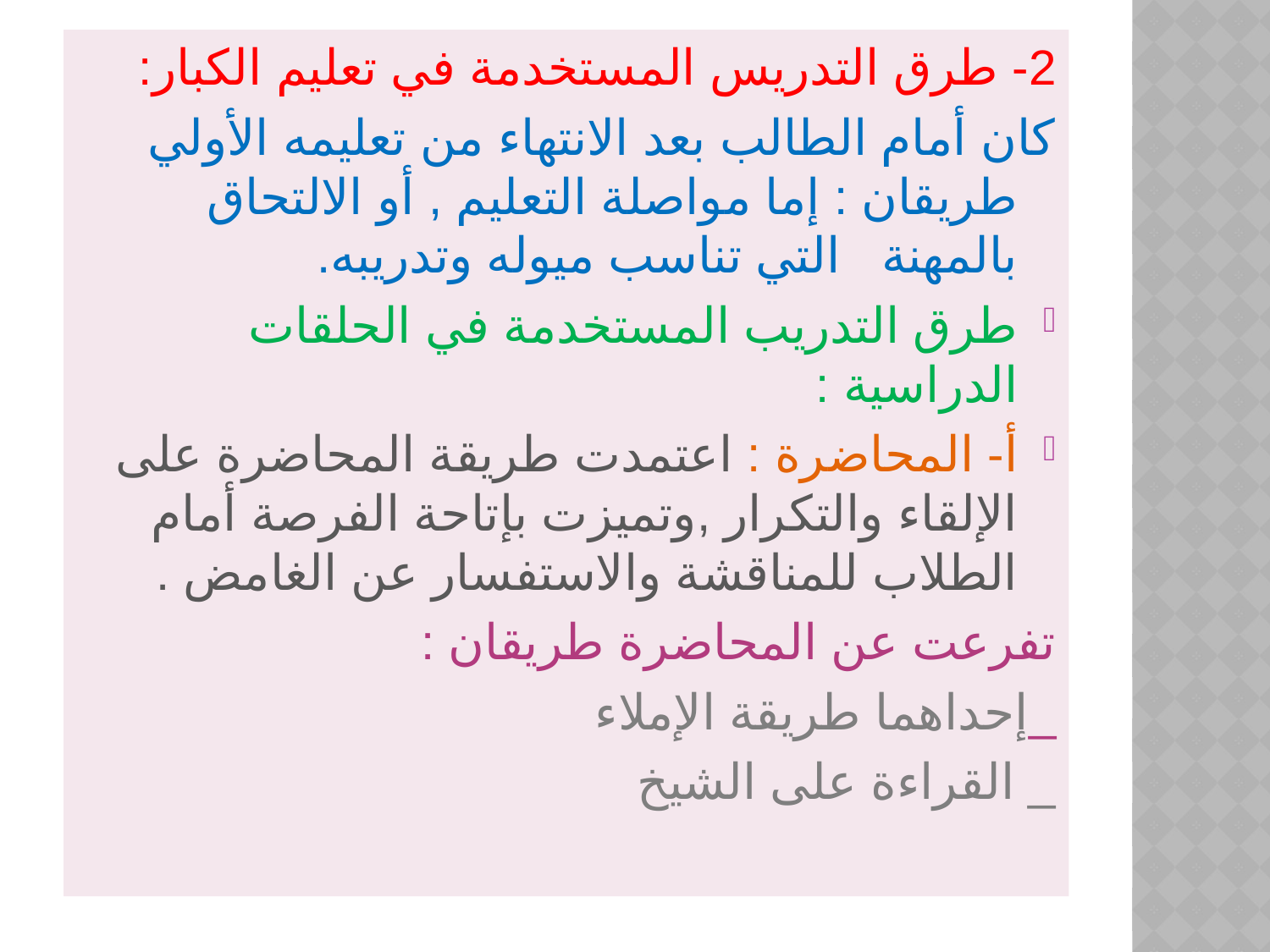

2- طرق التدريس المستخدمة في تعليم الكبار:
كان أمام الطالب بعد الانتهاء من تعليمه الأولي طريقان : إما مواصلة التعليم , أو الالتحاق بالمهنة   التي تناسب ميوله وتدريبه.
طرق التدريب المستخدمة في الحلقات الدراسية :
أ- المحاضرة : اعتمدت طريقة المحاضرة على الإلقاء والتكرار ,وتميزت بإتاحة الفرصة أمام الطلاب للمناقشة والاستفسار عن الغامض .
تفرعت عن المحاضرة طريقان :
_إحداهما طريقة الإملاء
_ القراءة على الشيخ